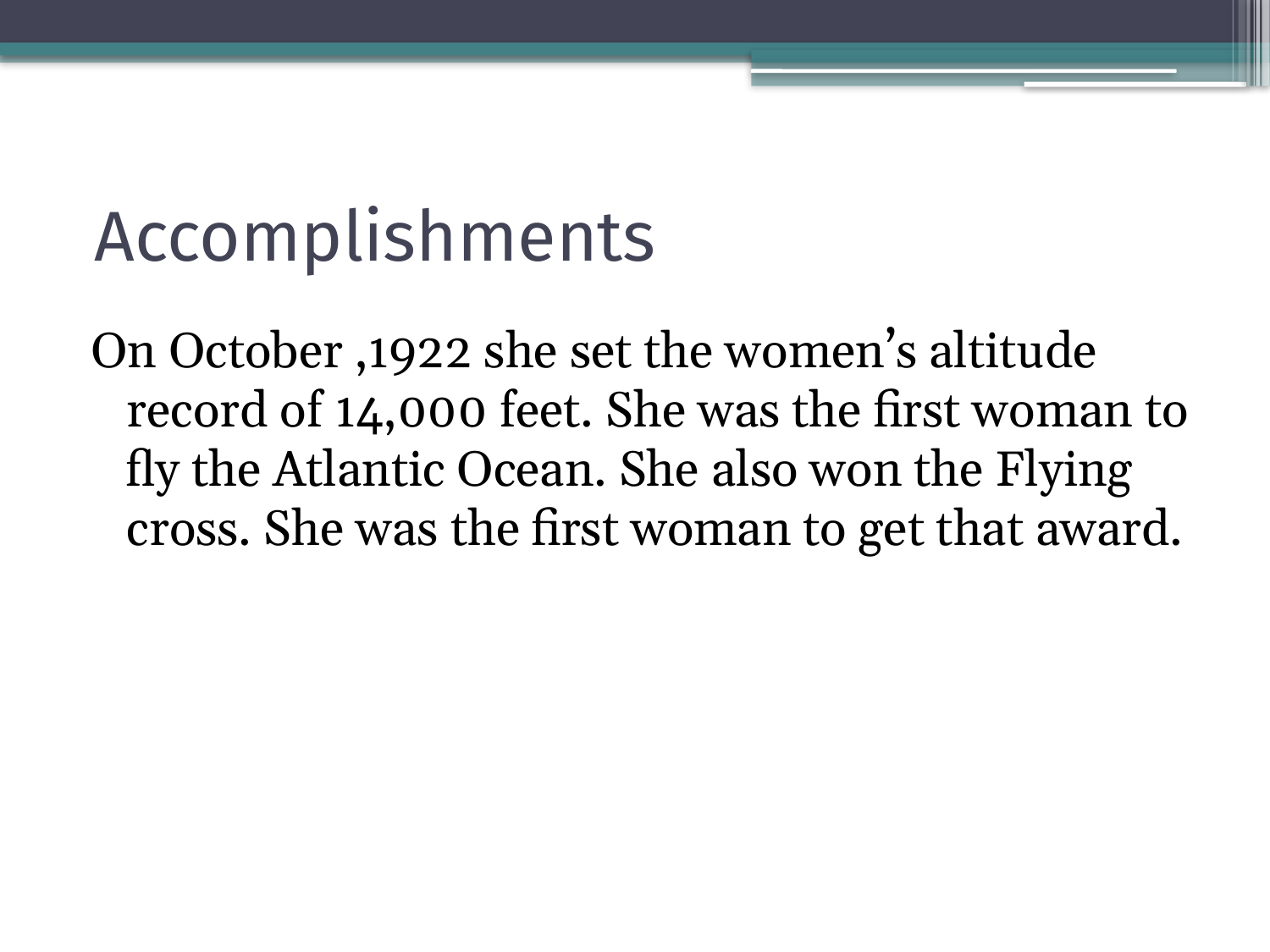

# Accomplishments
On October ,1922 she set the women’s altitude record of 14,000 feet. She was the first woman to fly the Atlantic Ocean. She also won the Flying cross. She was the first woman to get that award.